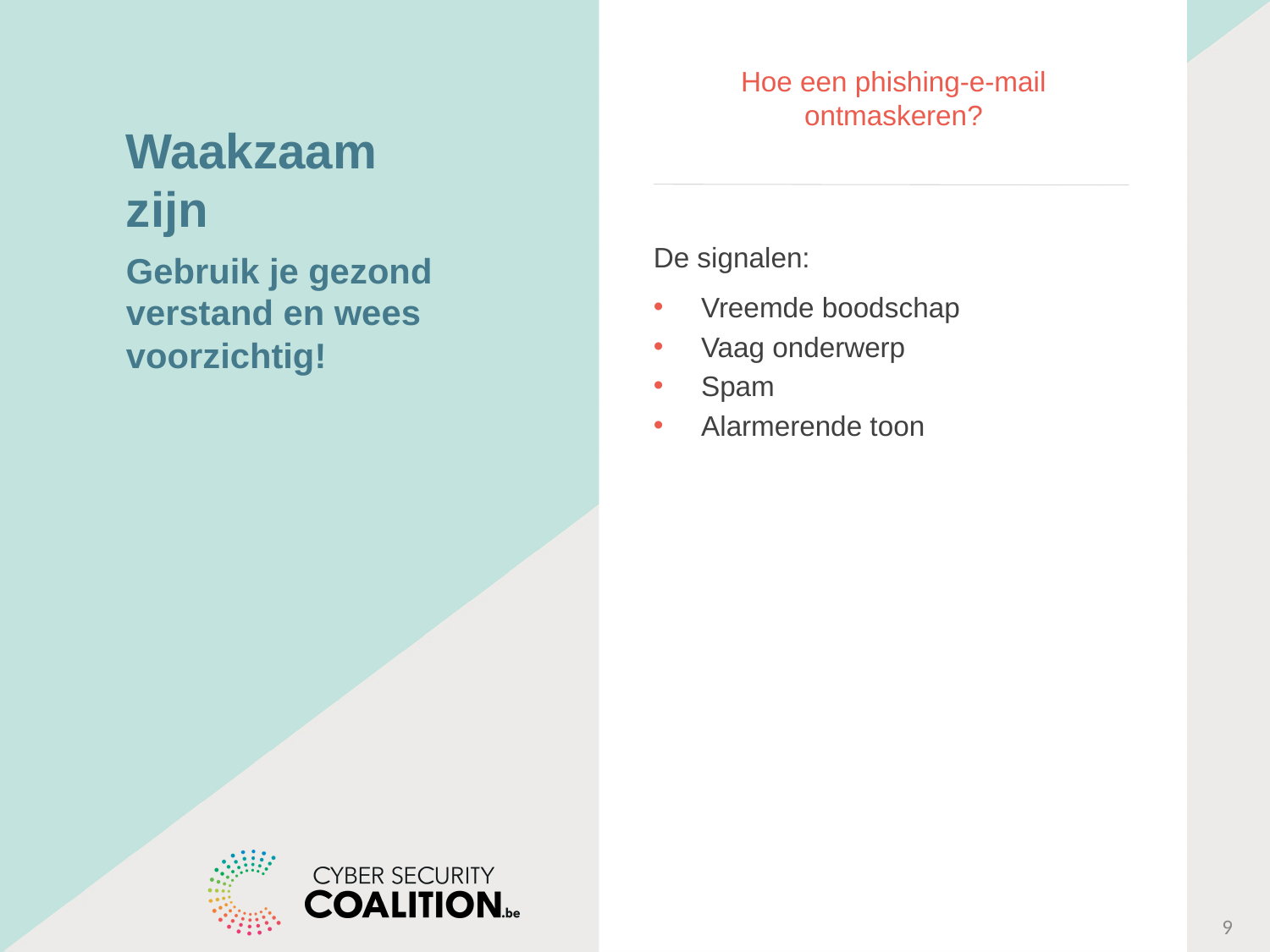

# Hoe een phishing-e-mail ontmaskeren?
Waakzaam zijn
Gebruik je gezond verstand en wees voorzichtig!
De signalen:
Vreemde boodschap
Vaag onderwerp
Spam
Alarmerende toon
9